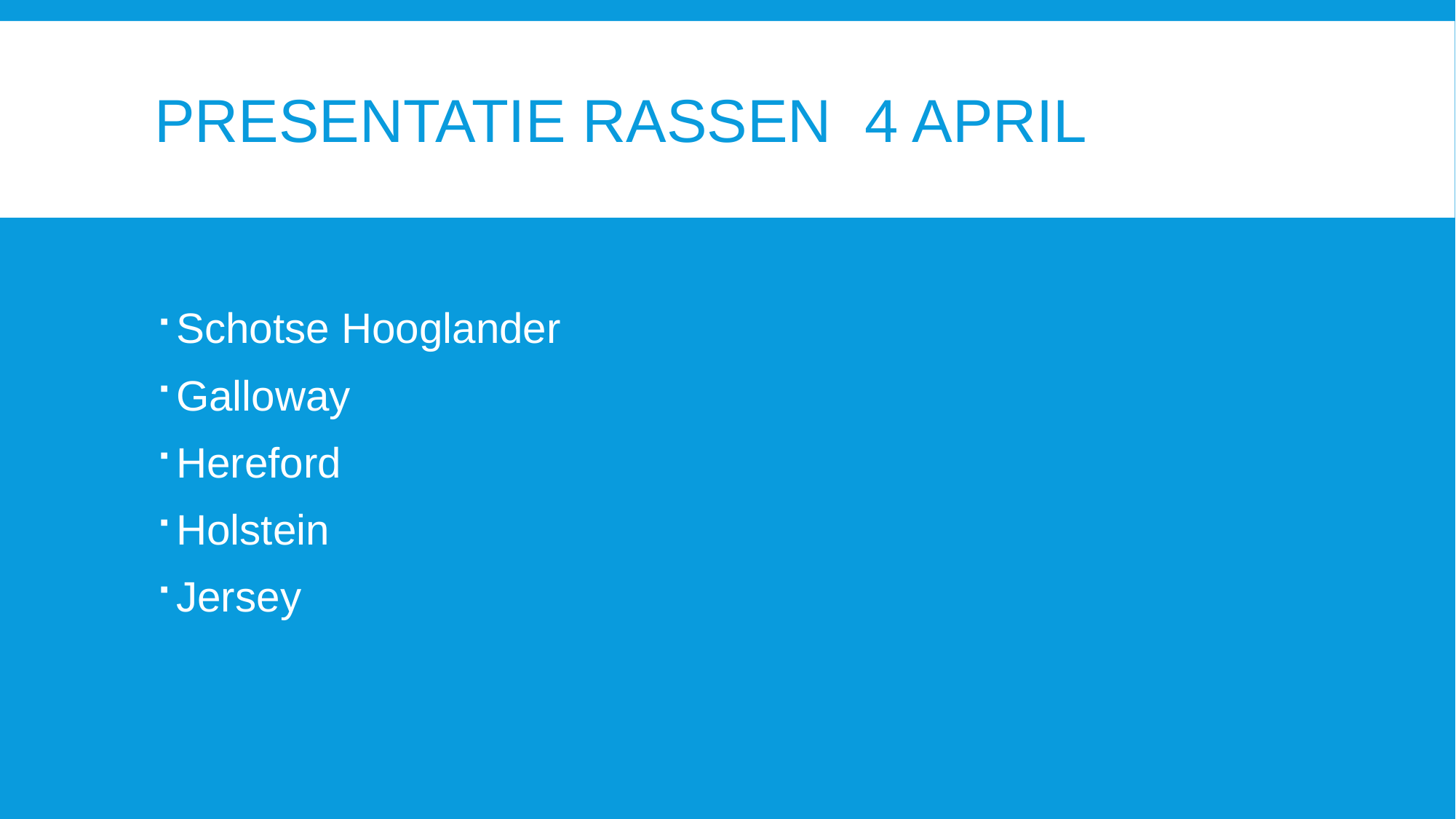

# Presentatie Rassen  4 april

Schotse Hooglander
Galloway
Hereford
Holstein
Jersey